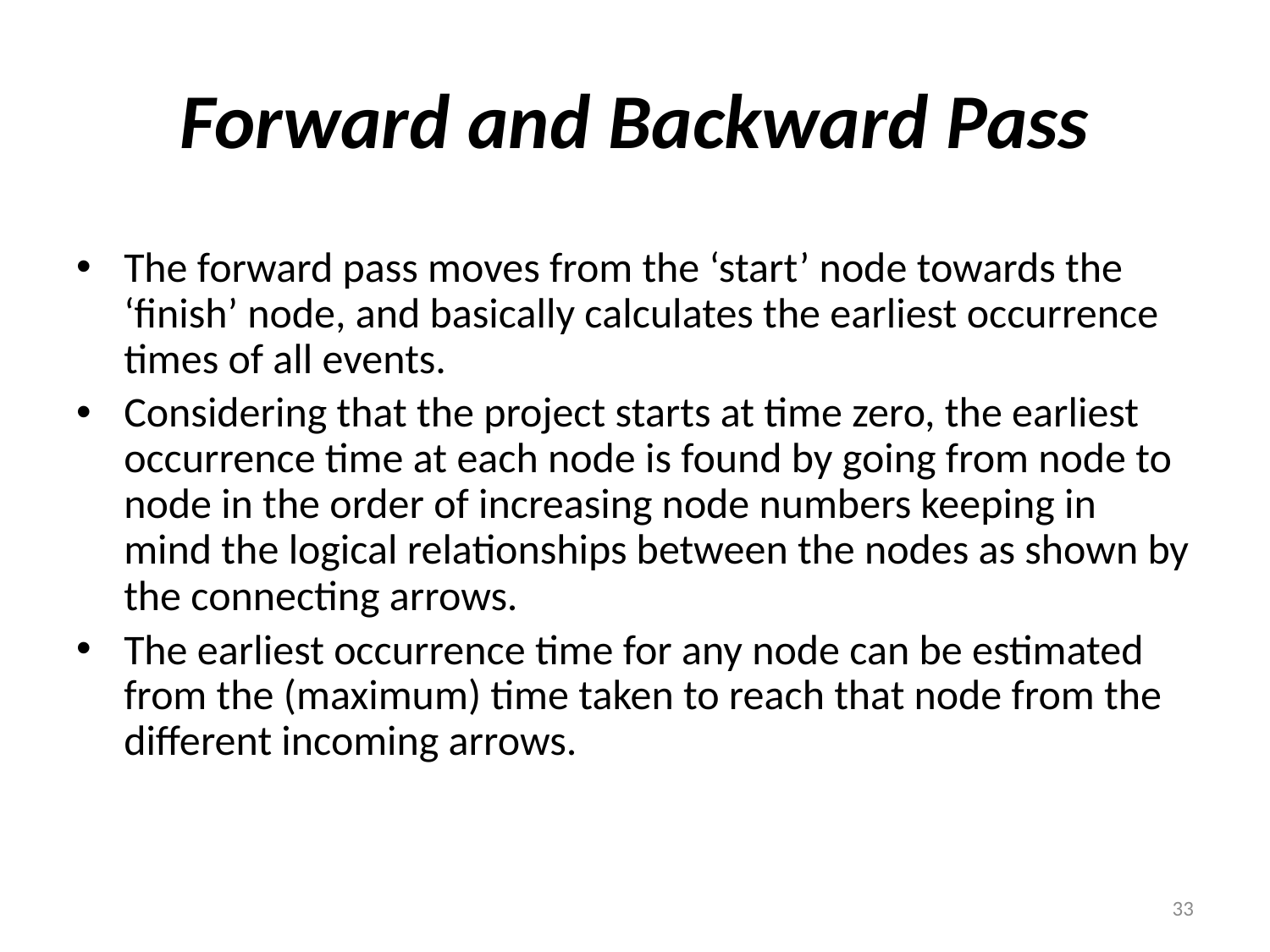

# Forward and Backward Pass

The forward pass moves from the ‘start’ node towards the ‘finish’ node, and basically calculates the earliest occurrence times of all events.
Considering that the project starts at time zero, the earliest occurrence time at each node is found by going from node to node in the order of increasing node numbers keeping in mind the logical relationships between the nodes as shown by the connecting arrows.
The earliest occurrence time for any node can be estimated from the (maximum) time taken to reach that node from the different incoming arrows.

33